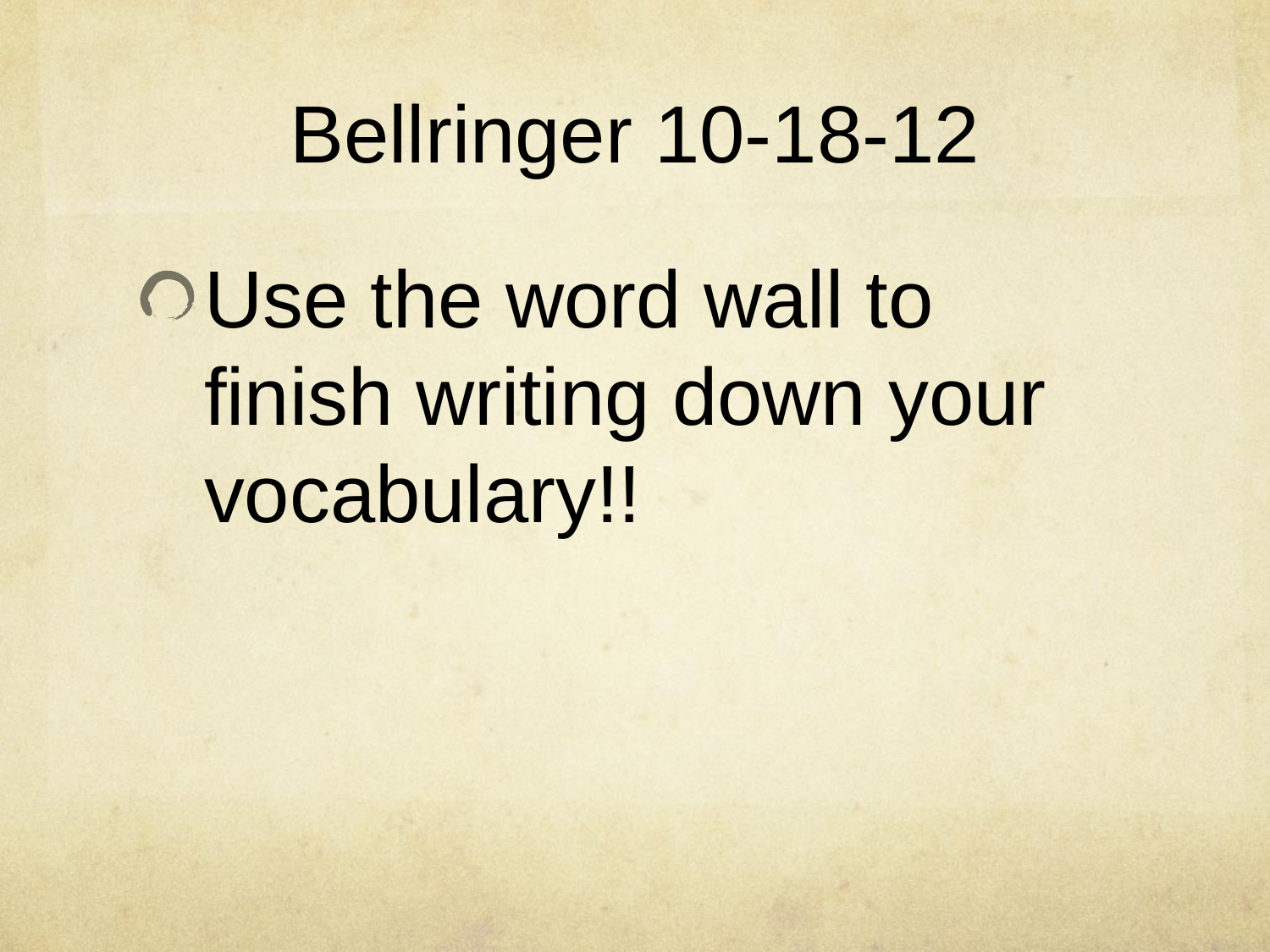

# Bellringer 10-18-12
Use the word wall to finish writing down your vocabulary!!